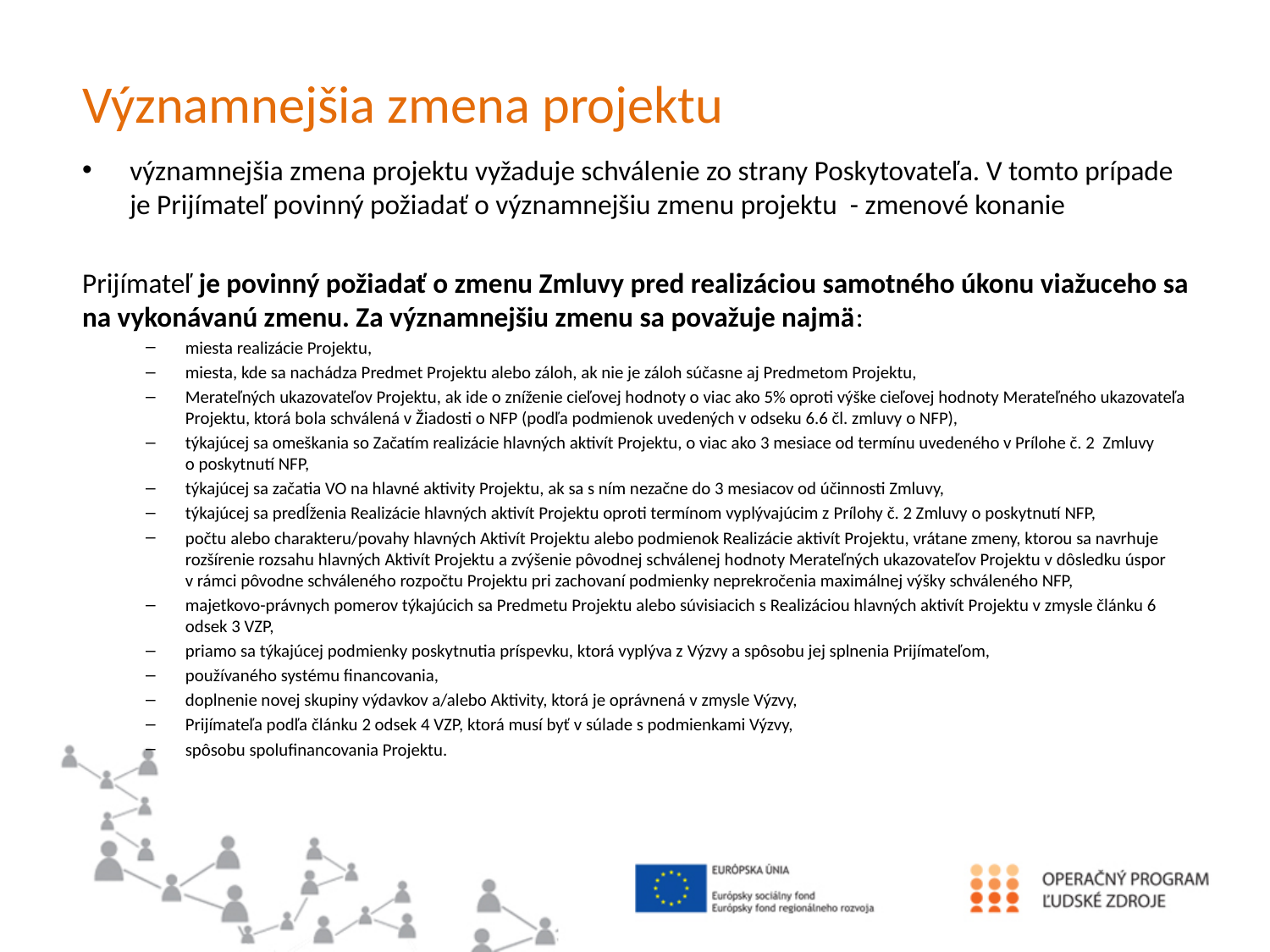

# Významnejšia zmena projektu
významnejšia zmena projektu vyžaduje schválenie zo strany Poskytovateľa. V tomto prípade je Prijímateľ povinný požiadať o významnejšiu zmenu projektu  - zmenové konanie

Prijímateľ je povinný požiadať o zmenu Zmluvy pred realizáciou samotného úkonu viažuceho sa na vykonávanú zmenu. Za významnejšiu zmenu sa považuje najmä:
miesta realizácie Projektu,
miesta, kde sa nachádza Predmet Projektu alebo záloh, ak nie je záloh súčasne aj Predmetom Projektu,
Merateľných ukazovateľov Projektu, ak ide o zníženie cieľovej hodnoty o viac ako 5% oproti výške cieľovej hodnoty Merateľného ukazovateľa Projektu, ktorá bola schválená v Žiadosti o NFP (podľa podmienok uvedených v odseku 6.6 čl. zmluvy o NFP),
týkajúcej sa omeškania so Začatím realizácie hlavných aktivít Projektu, o viac ako 3 mesiace od termínu uvedeného v Prílohe č. 2  Zmluvy o poskytnutí NFP,
týkajúcej sa začatia VO na hlavné aktivity Projektu, ak sa s ním nezačne do 3 mesiacov od účinnosti Zmluvy,
týkajúcej sa predĺženia Realizácie hlavných aktivít Projektu oproti termínom vyplývajúcim z Prílohy č. 2 Zmluvy o poskytnutí NFP,
počtu alebo charakteru/povahy hlavných Aktivít Projektu alebo podmienok Realizácie aktivít Projektu, vrátane zmeny, ktorou sa navrhuje rozšírenie rozsahu hlavných Aktivít Projektu a zvýšenie pôvodnej schválenej hodnoty Merateľných ukazovateľov Projektu v dôsledku úspor v rámci pôvodne schváleného rozpočtu Projektu pri zachovaní podmienky neprekročenia maximálnej výšky schváleného NFP,
majetkovo-právnych pomerov týkajúcich sa Predmetu Projektu alebo súvisiacich s Realizáciou hlavných aktivít Projektu v zmysle článku 6 odsek 3 VZP,
priamo sa týkajúcej podmienky poskytnutia príspevku, ktorá vyplýva z Výzvy a spôsobu jej splnenia Prijímateľom,
používaného systému financovania,
doplnenie novej skupiny výdavkov a/alebo Aktivity, ktorá je oprávnená v zmysle Výzvy,
Prijímateľa podľa článku 2 odsek 4 VZP, ktorá musí byť v súlade s podmienkami Výzvy,
spôsobu spolufinancovania Projektu.